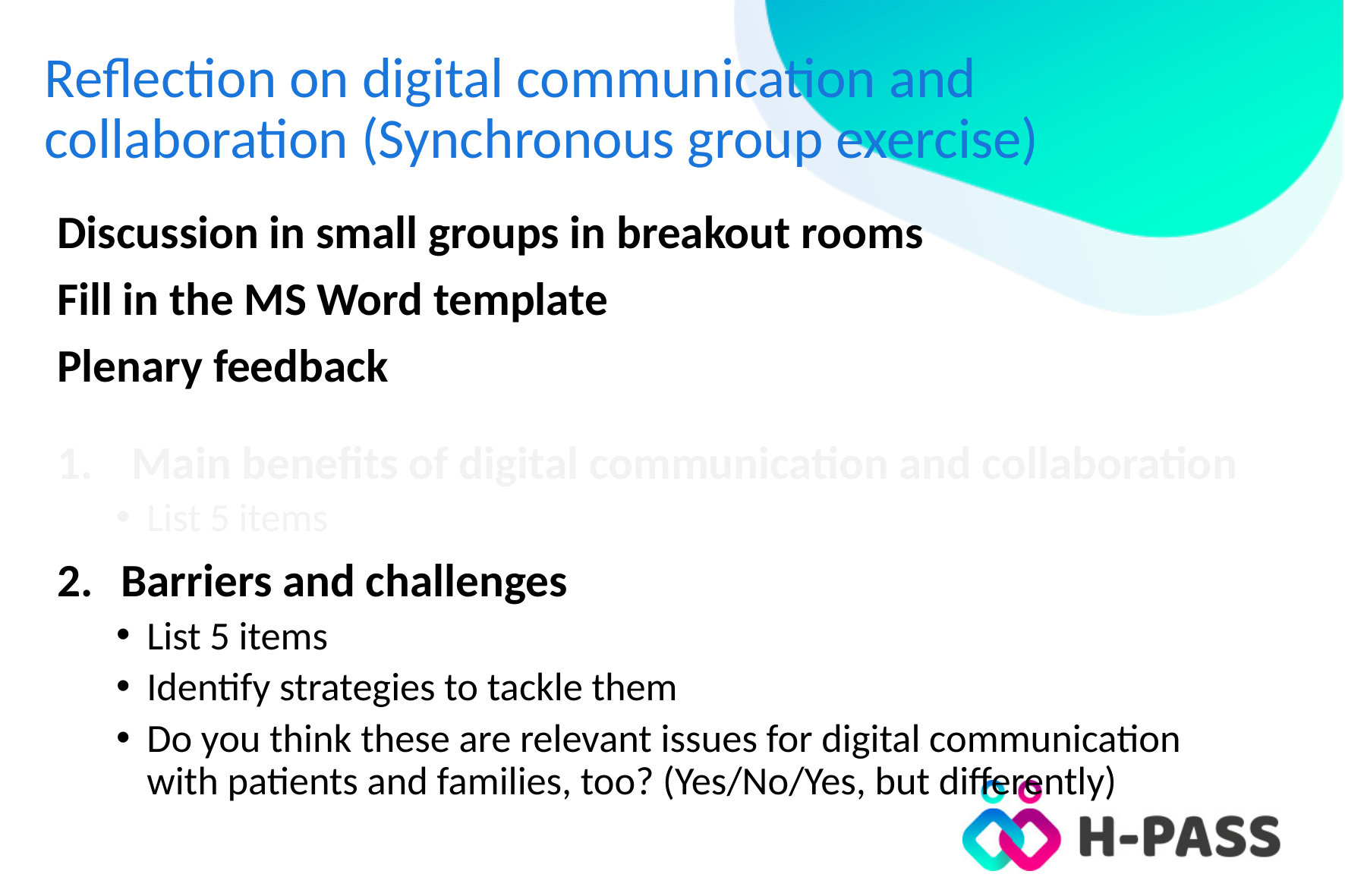

# Reflection on digital communication and collaboration (Synchronous group exercise)
Discussion in small groups in breakout rooms
Fill in the MS Word template
Plenary feedback

 Main benefits of digital communication and collaboration
List 5 items
Barriers and challenges
List 5 items
Identify strategies to tackle them
Do you think these are relevant issues for digital communication with patients and families, too? (Yes/No/Yes, but differently)